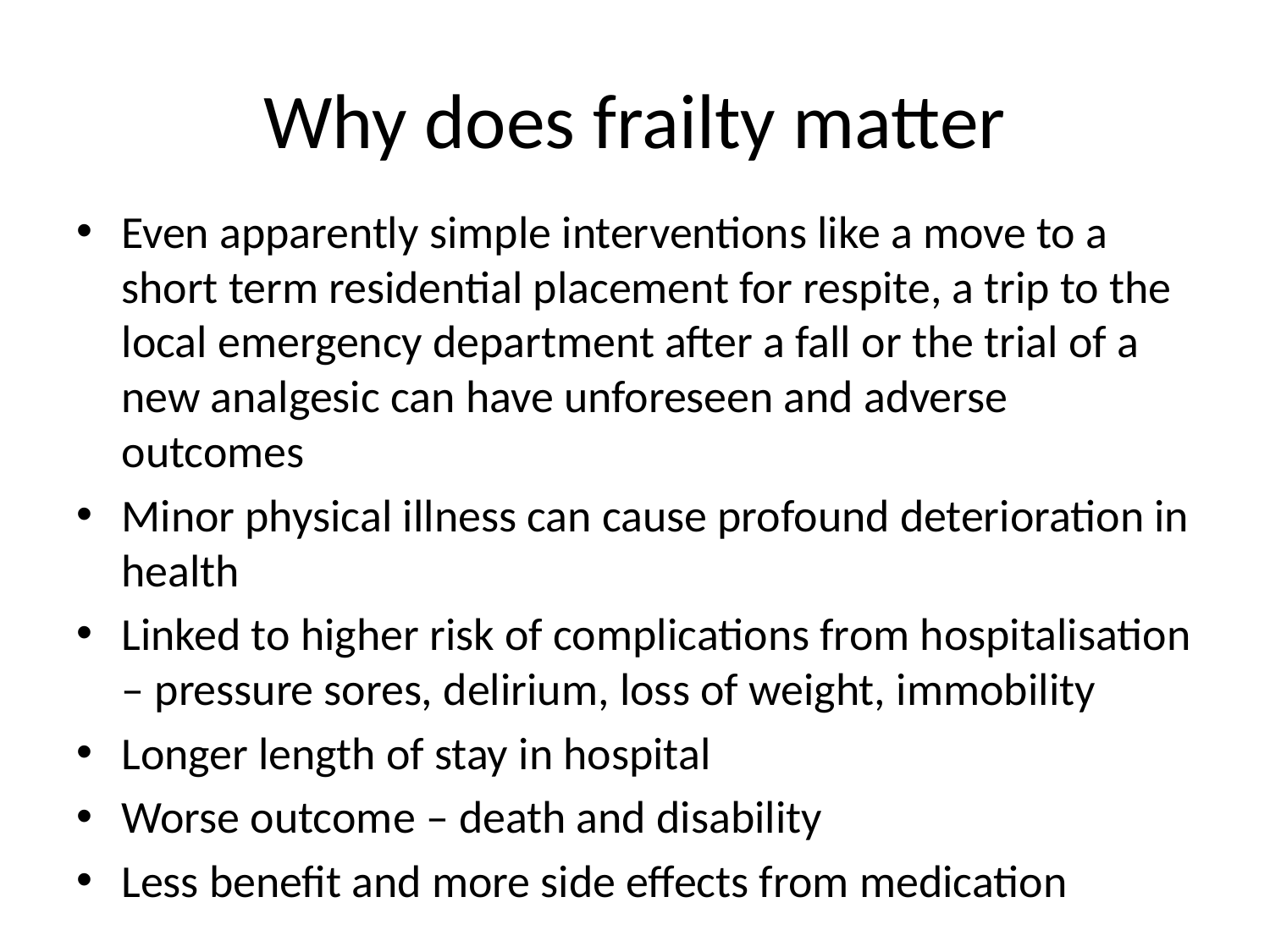

# Why does frailty matter
Even apparently simple interventions like a move to a short term residential placement for respite, a trip to the local emergency department after a fall or the trial of a new analgesic can have unforeseen and adverse outcomes
Minor physical illness can cause profound deterioration in health
Linked to higher risk of complications from hospitalisation – pressure sores, delirium, loss of weight, immobility
Longer length of stay in hospital
Worse outcome – death and disability
Less benefit and more side effects from medication